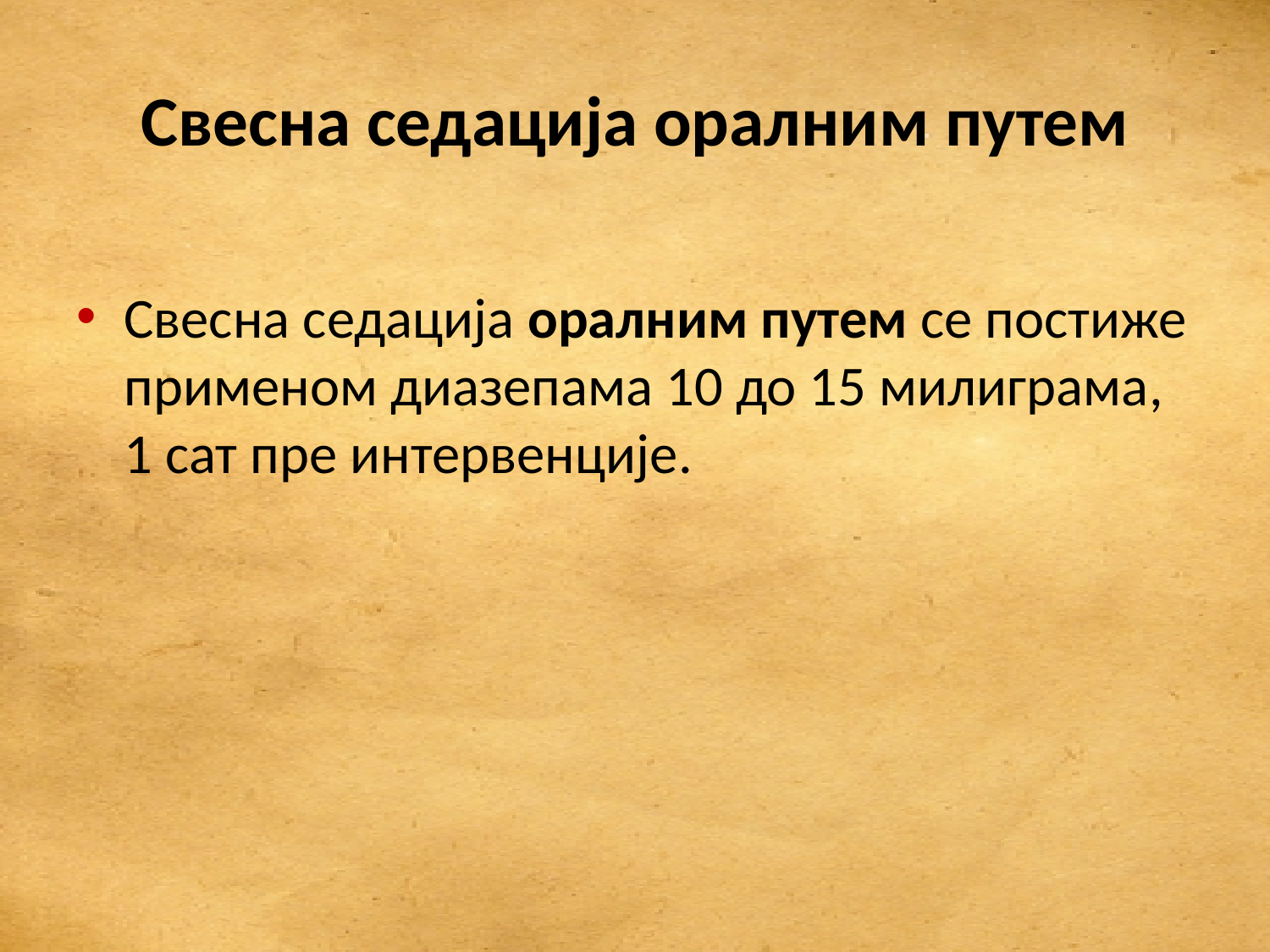

# Свесна седација оралним путем
Свесна седација оралним путем се постиже применом диазепама 10 до 15 милиграма,  1 сат пре интервенције.